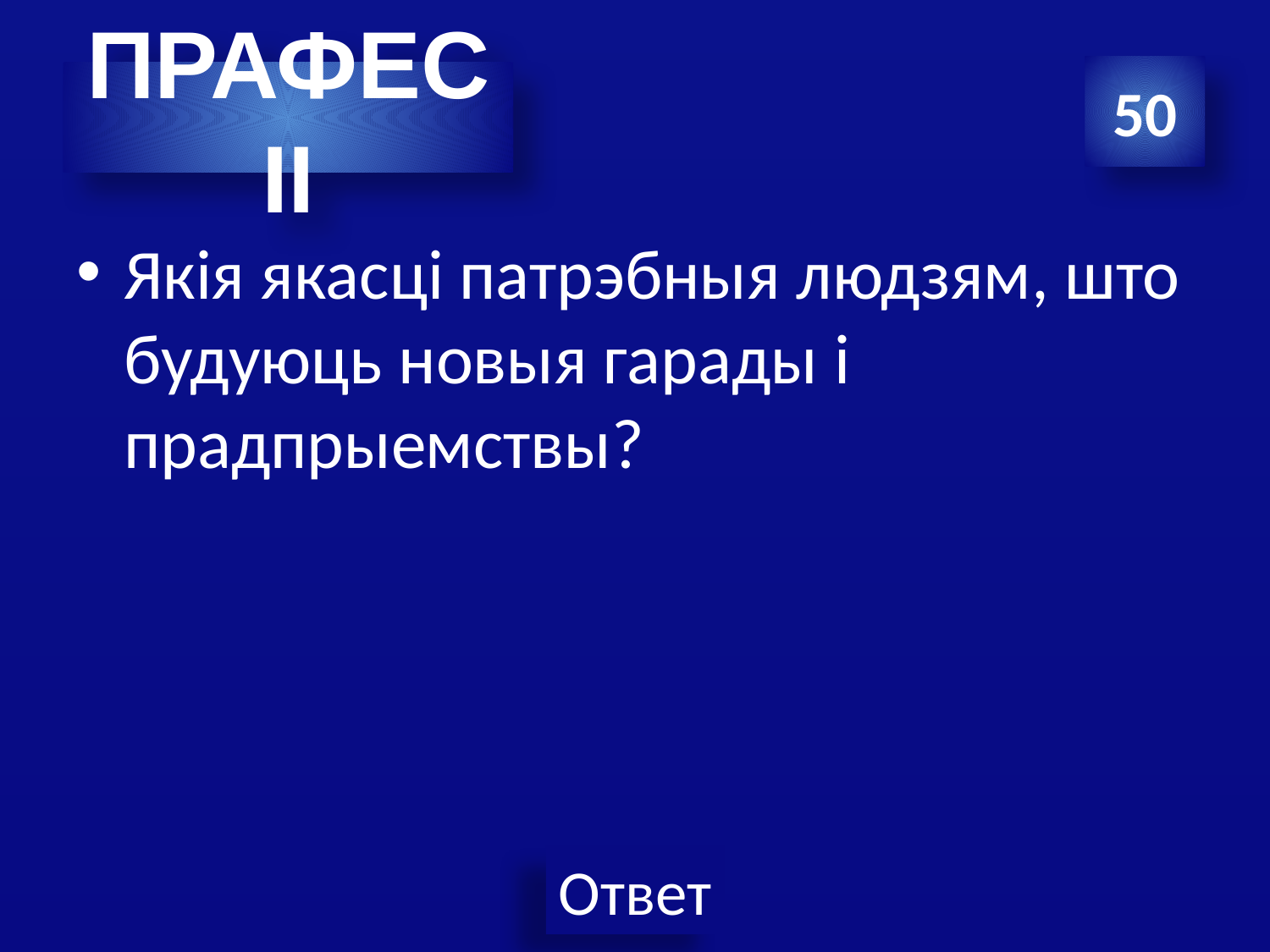

#
50
ПРАФЕСІІ
Якія якасці патрэбныя людзям, што будуюць новыя гарады і прадпрыемствы?